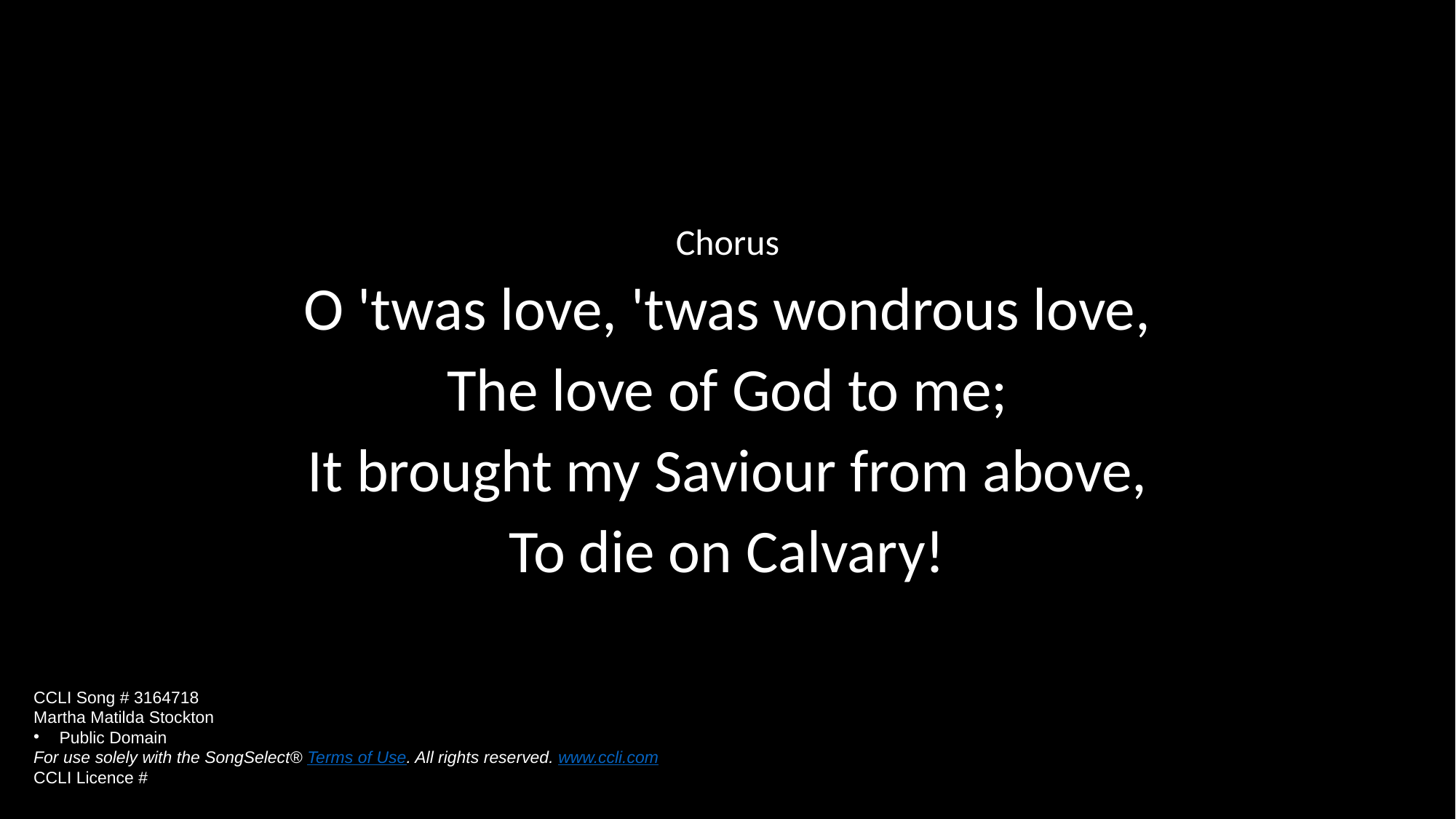

Chorus
O 'twas love, 'twas wondrous love,
The love of God to me;
It brought my Saviour from above,
To die on Calvary!
CCLI Song # 3164718
Martha Matilda Stockton
Public Domain
For use solely with the SongSelect® Terms of Use. All rights reserved. www.ccli.com
CCLI Licence #